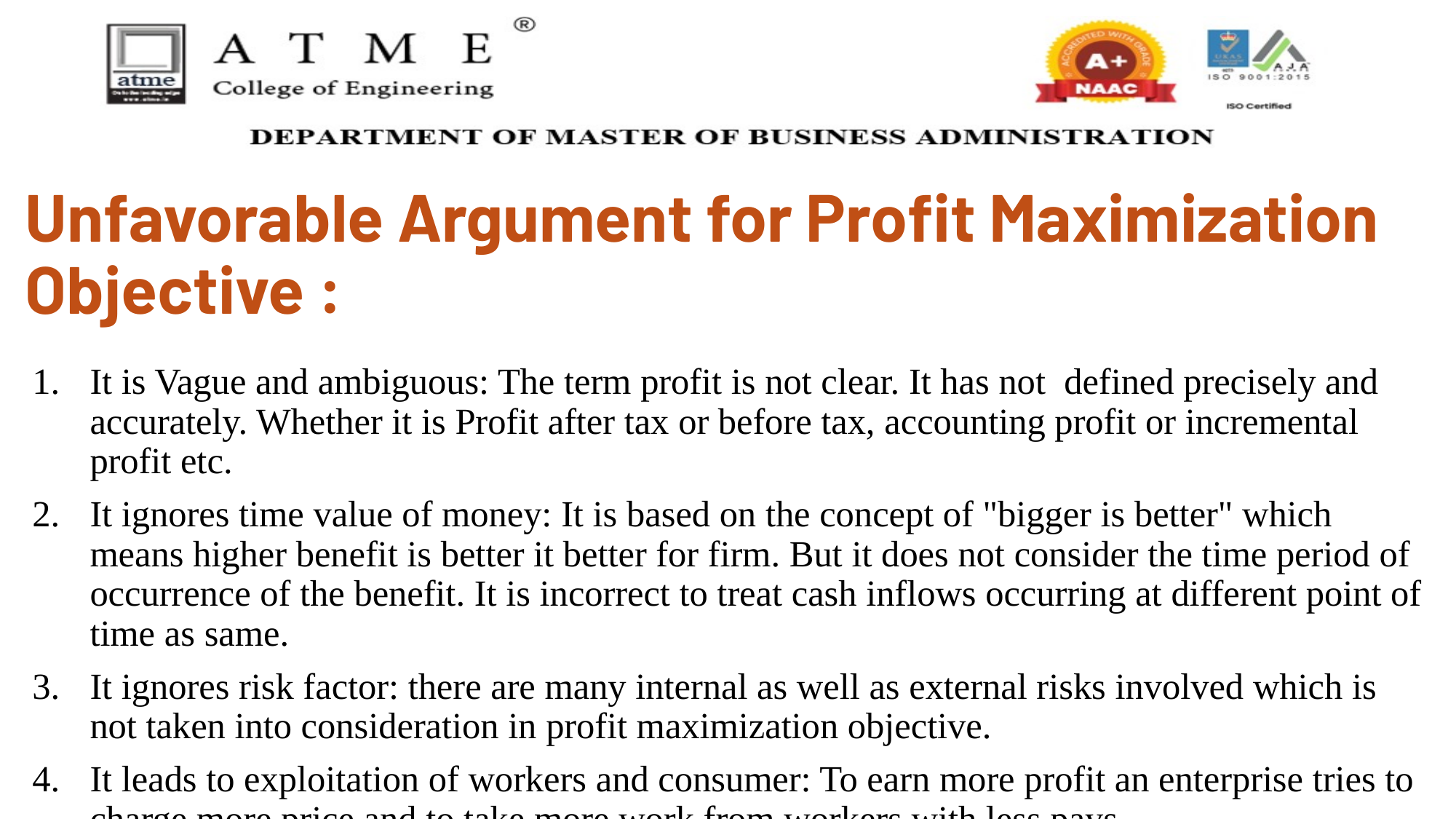

# Unfavorable Argument for Profit Maximization Objective :
It is Vague and ambiguous: The term profit is not clear. It has not  defined precisely and accurately. Whether it is Profit after tax or before tax, accounting profit or incremental profit etc.
It ignores time value of money: It is based on the concept of "bigger is better" which means higher benefit is better it better for firm. But it does not consider the time period of occurrence of the benefit. It is incorrect to treat cash inflows occurring at different point of time as same.
It ignores risk factor: there are many internal as well as external risks involved which is not taken into consideration in profit maximization objective.
It leads to exploitation of workers and consumer: To earn more profit an enterprise tries to charge more price and to take more work from workers with less pays
It leads to unethical, corrupt, unfair trade practices.